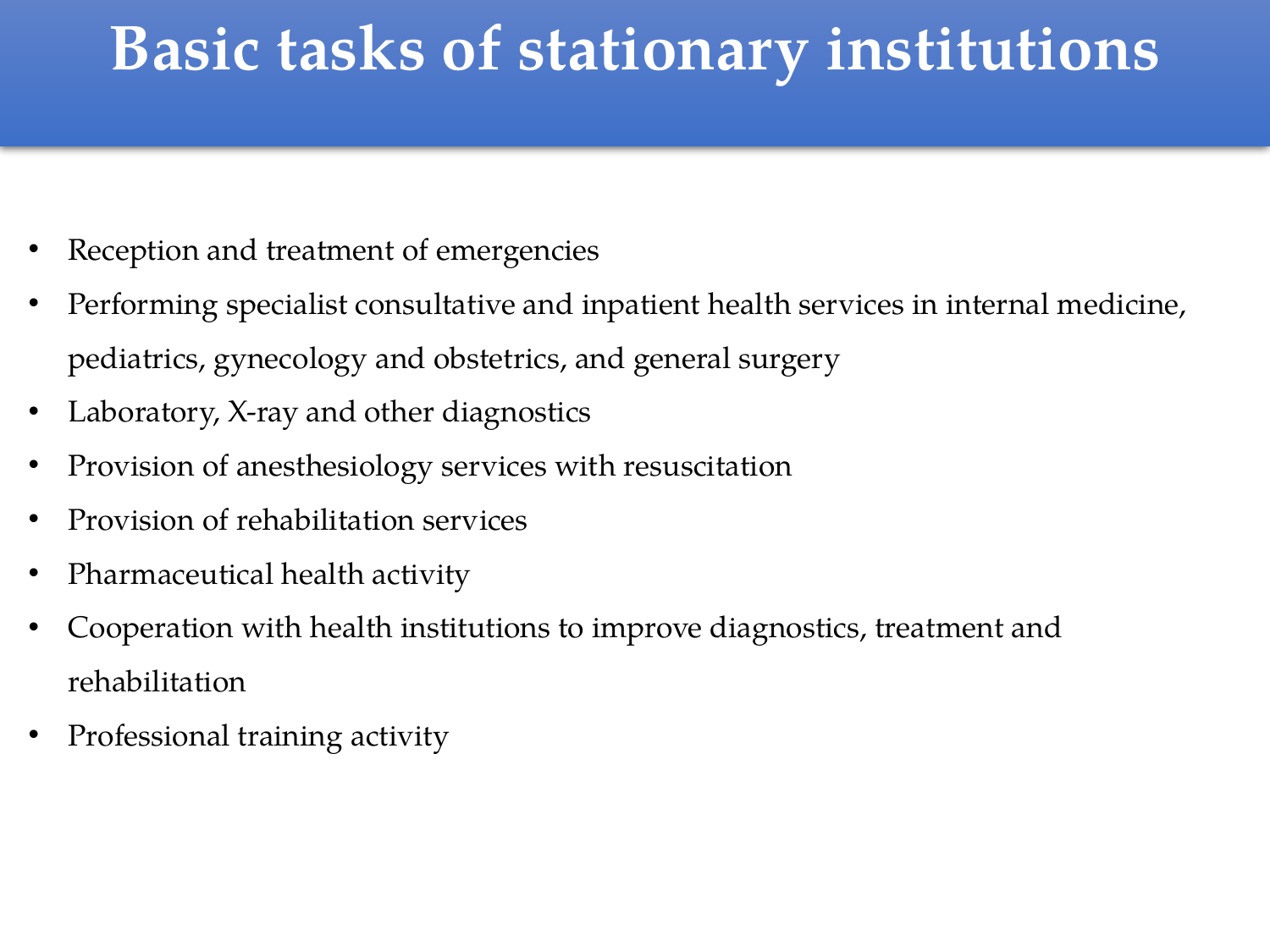

Basic tasks of stationary institutions
Reception and treatment of emergencies
Performing specialist consultative and inpatient health services in internal medicine, pediatrics, gynecology and obstetrics, and general surgery
Laboratory, X-ray and other diagnostics
Provision of anesthesiology services with resuscitation
Provision of rehabilitation services
Pharmaceutical health activity
Cooperation with health institutions to improve diagnostics, treatment and rehabilitation
Professional training activity